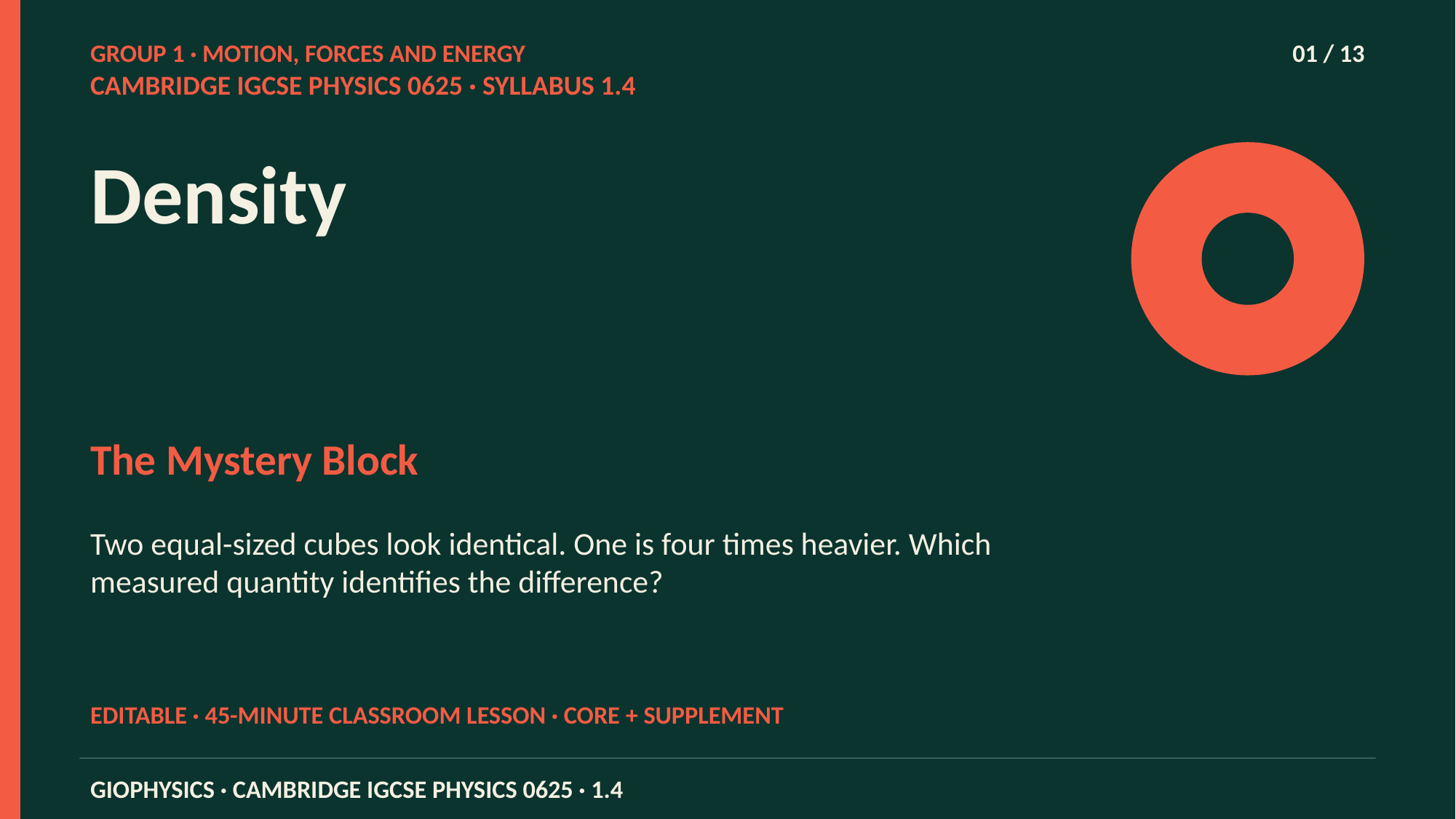

GROUP 1 · MOTION, FORCES AND ENERGY
01 / 13
CAMBRIDGE IGCSE PHYSICS 0625 · SYLLABUS 1.4
Density

The Mystery Block
Two equal-sized cubes look identical. One is four times heavier. Which measured quantity identifies the difference?
EDITABLE · 45-MINUTE CLASSROOM LESSON · CORE + SUPPLEMENT

GIOPHYSICS · CAMBRIDGE IGCSE PHYSICS 0625 · 1.4